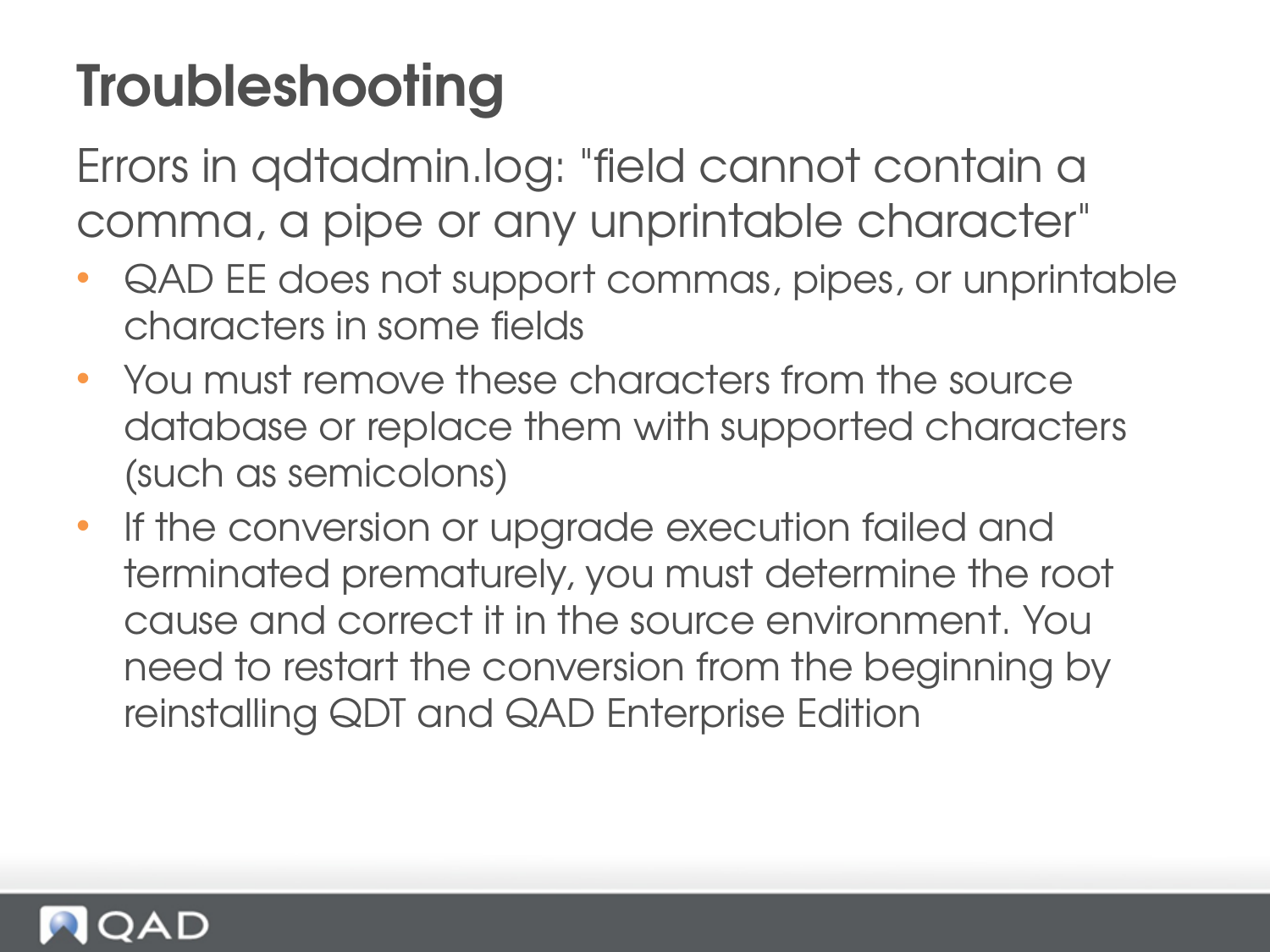

# Troubleshooting
Errors in qdtadmin.log: "field cannot contain a comma, a pipe or any unprintable character"
QAD EE does not support commas, pipes, or unprintable characters in some fields
You must remove these characters from the source database or replace them with supported characters (such as semicolons)
If the conversion or upgrade execution failed and terminated prematurely, you must determine the root cause and correct it in the source environment. You need to restart the conversion from the beginning by reinstalling QDT and QAD Enterprise Edition